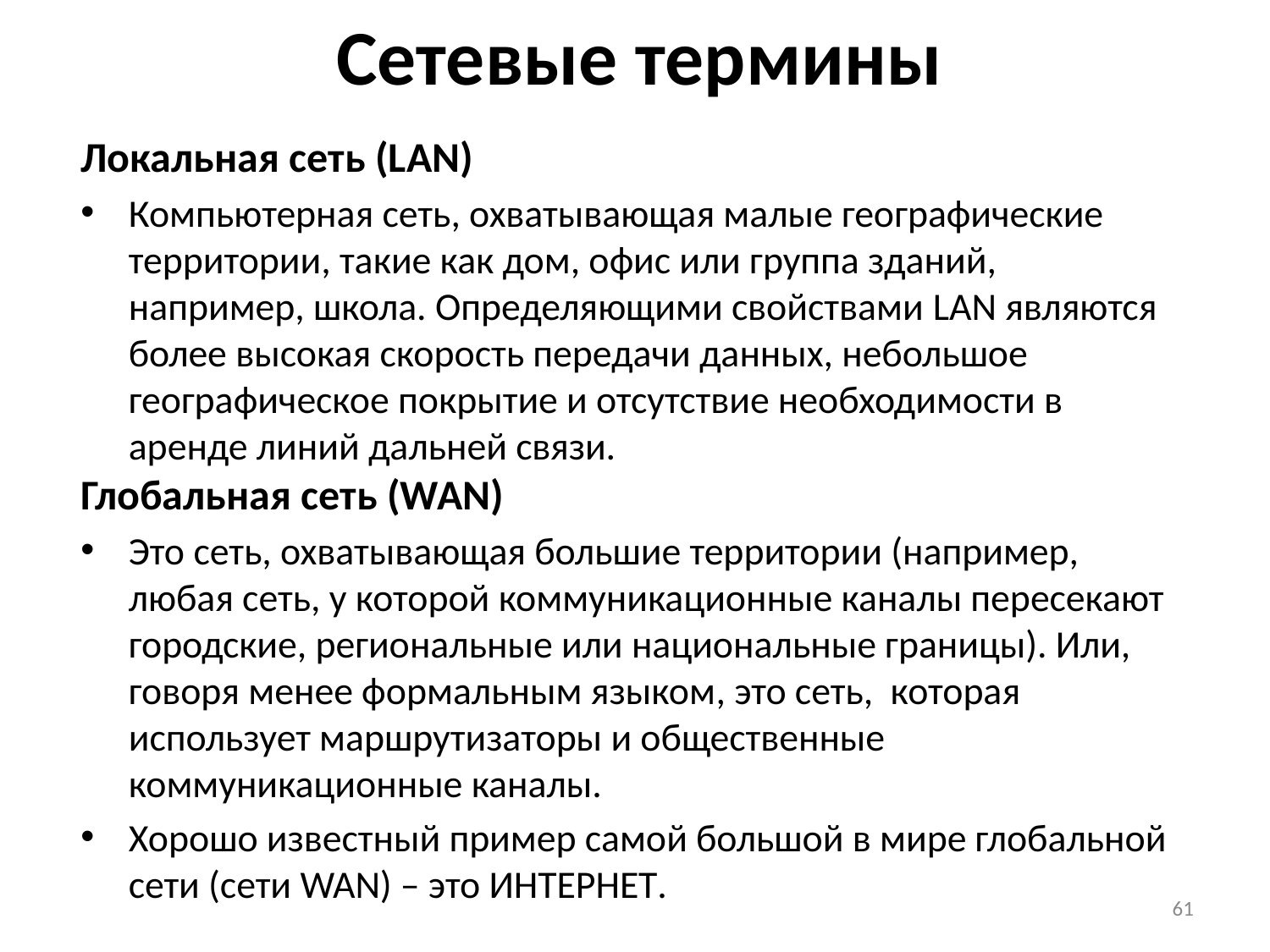

# Сетевые термины
Локальная сеть (LAN)
Компьютерная сеть, охватывающая малые географические территории, такие как дом, офис или группа зданий, например, школа. Определяющими свойствами LAN являются более высокая скорость передачи данных, небольшое географическое покрытие и отсутствие необходимости в аренде линий дальней связи.
Глобальная сеть (WAN)
Это сеть, охватывающая большие территории (например, любая сеть, у которой коммуникационные каналы пересекают городские, региональные или национальные границы). Или, говоря менее формальным языком, это сеть,  которая использует маршрутизаторы и общественные коммуникационные каналы.
Хорошо известный пример самой большой в мире глобальной сети (сети WAN) – это ИНТЕРНЕТ.
61